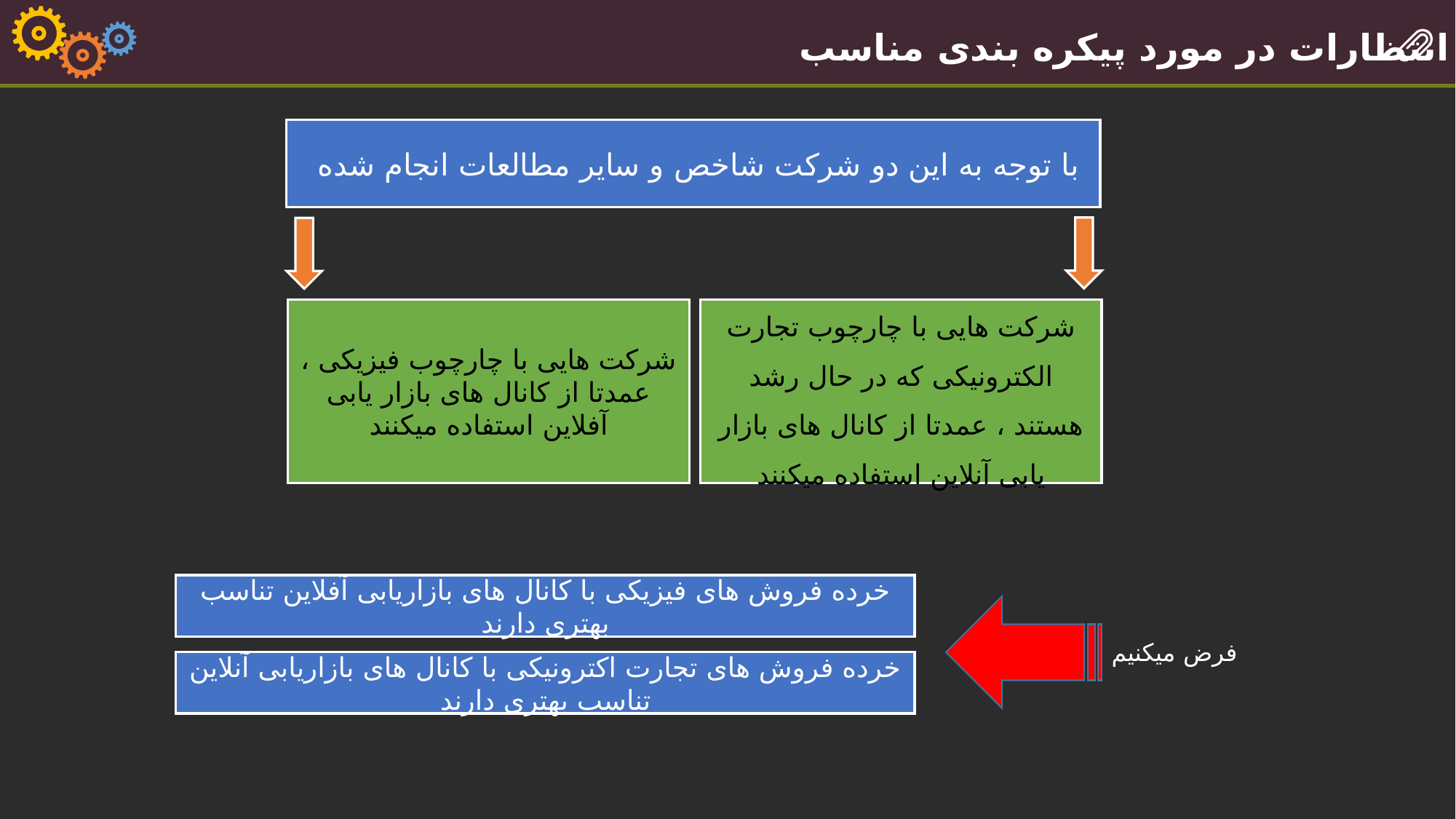

انتظارات در مورد پیکره بندی مناسب

با توجه به این دو شرکت شاخص و سایر مطالعات انجام شده

شرکت هایی با چارچوب فیزیکی ، عمدتا از کانال های بازار یابی آفلاین استفاده میکنند
شرکت هایی با چارچوب تجارت الکترونیکی که در حال رشد هستند ، عمدتا از کانال های بازار یابی آنلاین استفاده میکنند
خرده فروش های فیزیکی با کانال های بازاریابی آفلاین تناسب بهتری دارند

فرض میکنیم
خرده فروش های تجارت اکترونیکی با کانال های بازاریابی آنلاین تناسب بهتری دارند